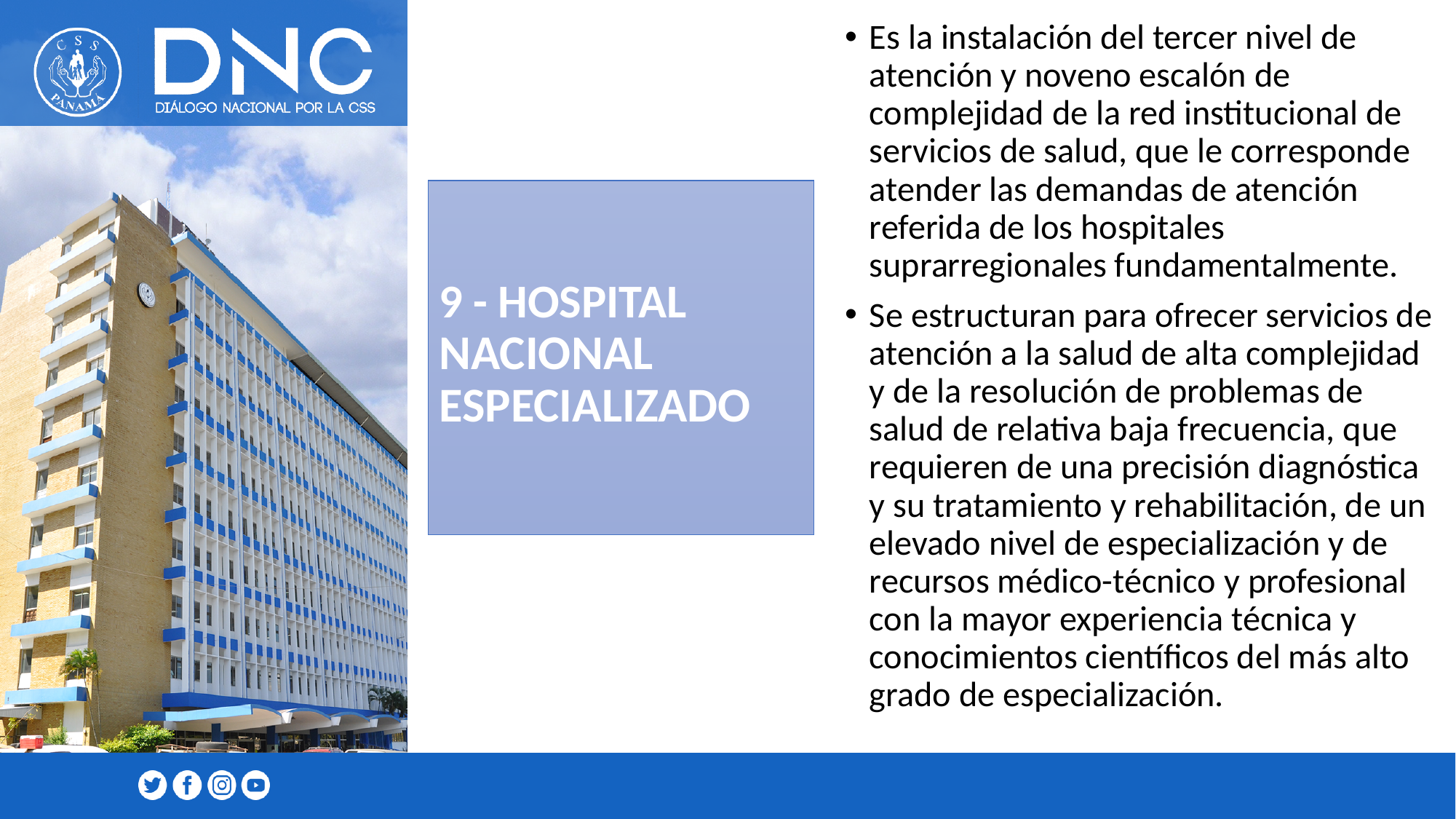

Es la instalación del tercer nivel de atención y noveno escalón de complejidad de la red institucional de servicios de salud, que le corresponde atender las demandas de atención referida de los hospitales suprarregionales fundamentalmente.
Se estructuran para ofrecer servicios de atención a la salud de alta complejidad y de la resolución de problemas de salud de relativa baja frecuencia, que requieren de una precisión diagnóstica y su tratamiento y rehabilitación, de un elevado nivel de especialización y de recursos médico-técnico y profesional con la mayor experiencia técnica y  conocimientos científicos del más alto grado de especialización.

# 9 - HOSPITAL NACIONAL ESPECIALIZADO